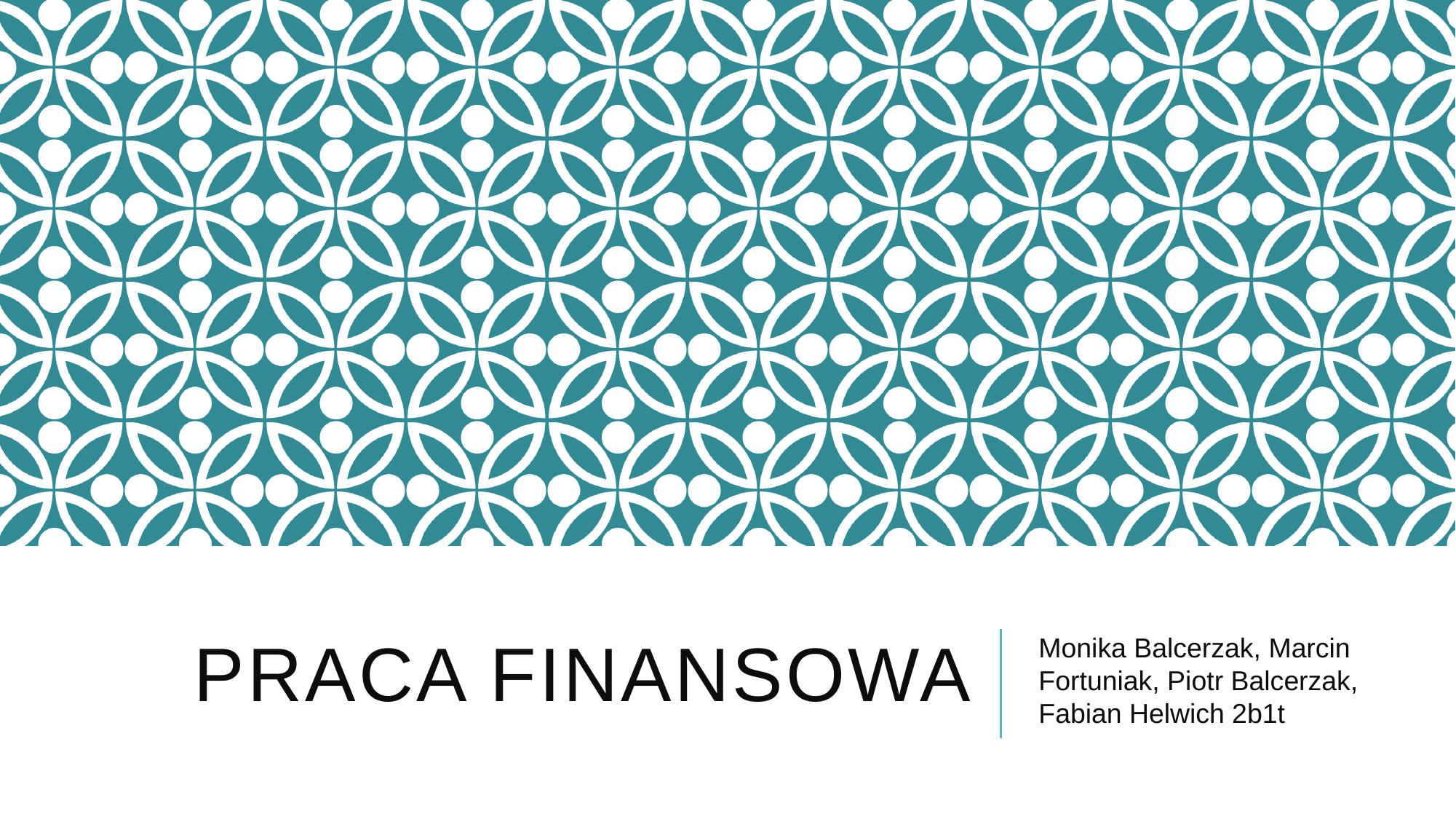

# Praca finansowa
Monika Balcerzak, Marcin Fortuniak, Piotr Balcerzak, Fabian Helwich 2b1t